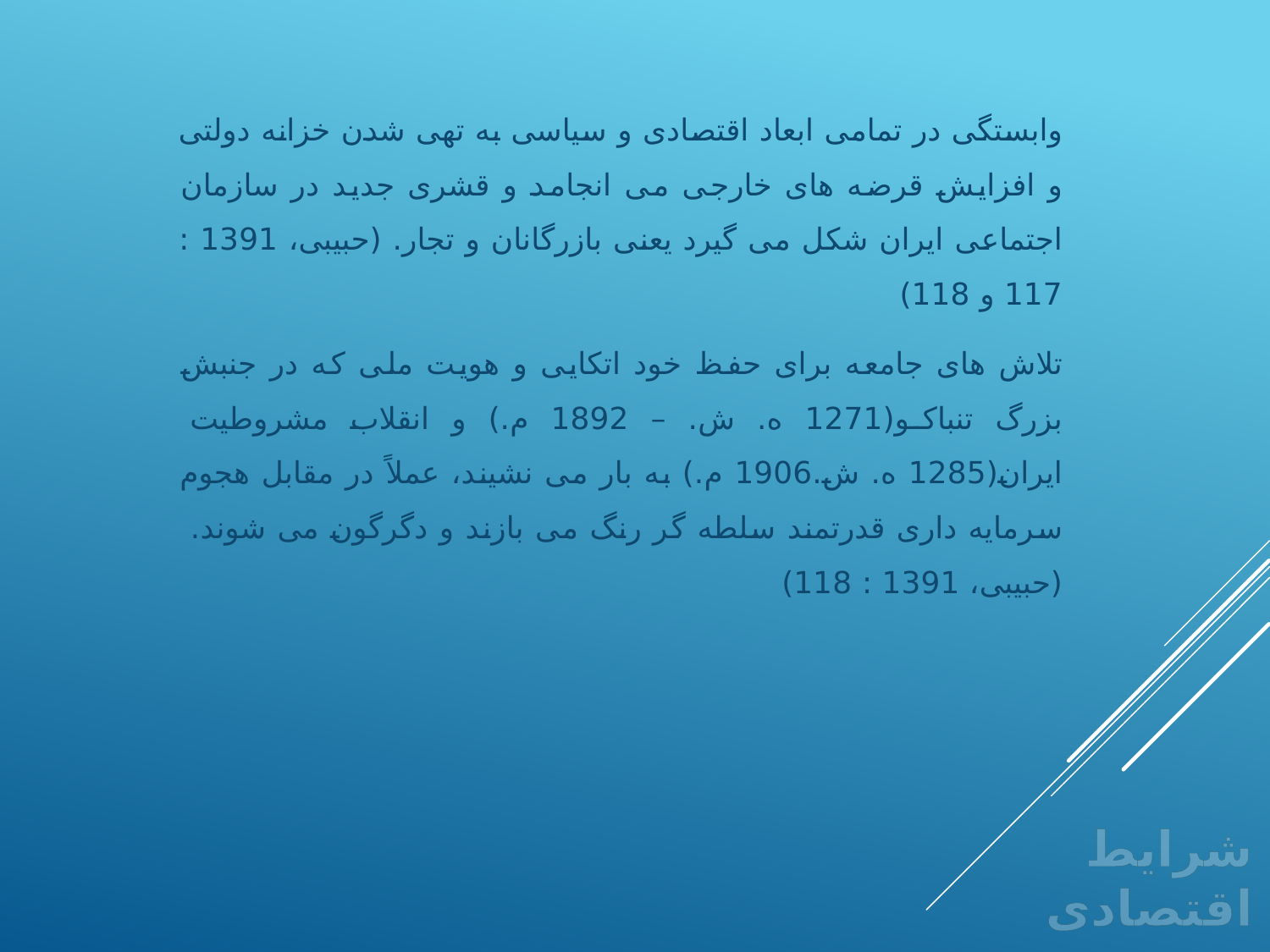

وابستگی در تمامی ابعاد اقتصادی و سیاسی به تهی شدن خزانه دولتی و افزایش قرضه های خارجی می انجامد و قشری جدید در سازمان اجتماعی ایران شکل می گیرد یعنی بازرگانان و تجار. (حبیبی، 1391 : 117 و 118)
تلاش های جامعه برای حفظ خود اتکایی و هویت ملی که در جنبش بزرگ تنباکو(1271 ه. ش. – 1892 م.) و انقلاب مشروطیت ایران(1285 ه. ش.1906 م.) به بار می نشیند، عملاً در مقابل هجوم سرمایه داری قدرتمند سلطه گر رنگ می بازند و دگرگون می شوند.  (حبیبی، 1391 : 118)

# شرایط اقتصادی